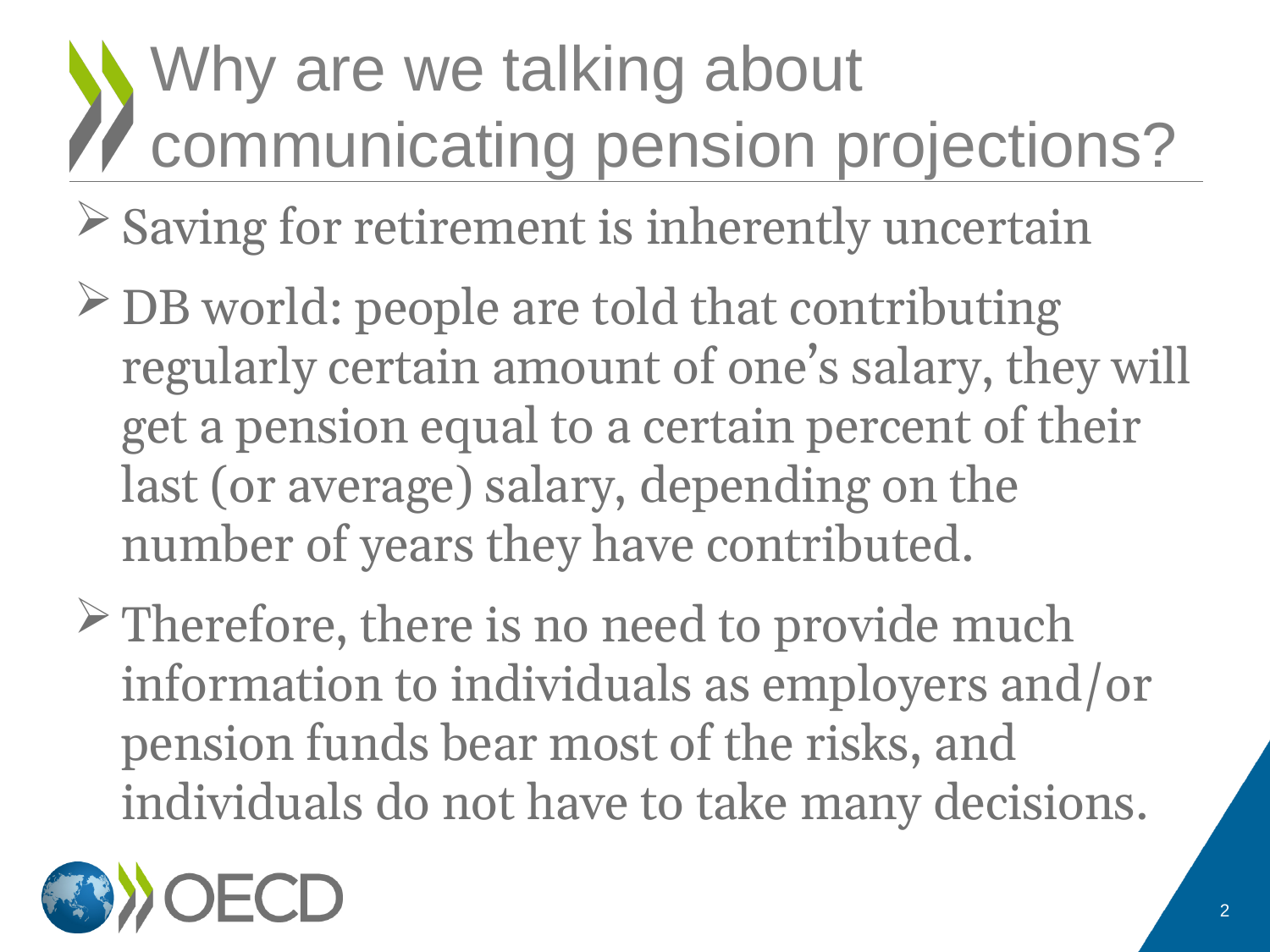

# Why are we talking about communicating pension projections?
Saving for retirement is inherently uncertain
DB world: people are told that contributing regularly certain amount of one’s salary, they will get a pension equal to a certain percent of their last (or average) salary, depending on the number of years they have contributed.
Therefore, there is no need to provide much information to individuals as employers and/or pension funds bear most of the risks, and individuals do not have to take many decisions.
2